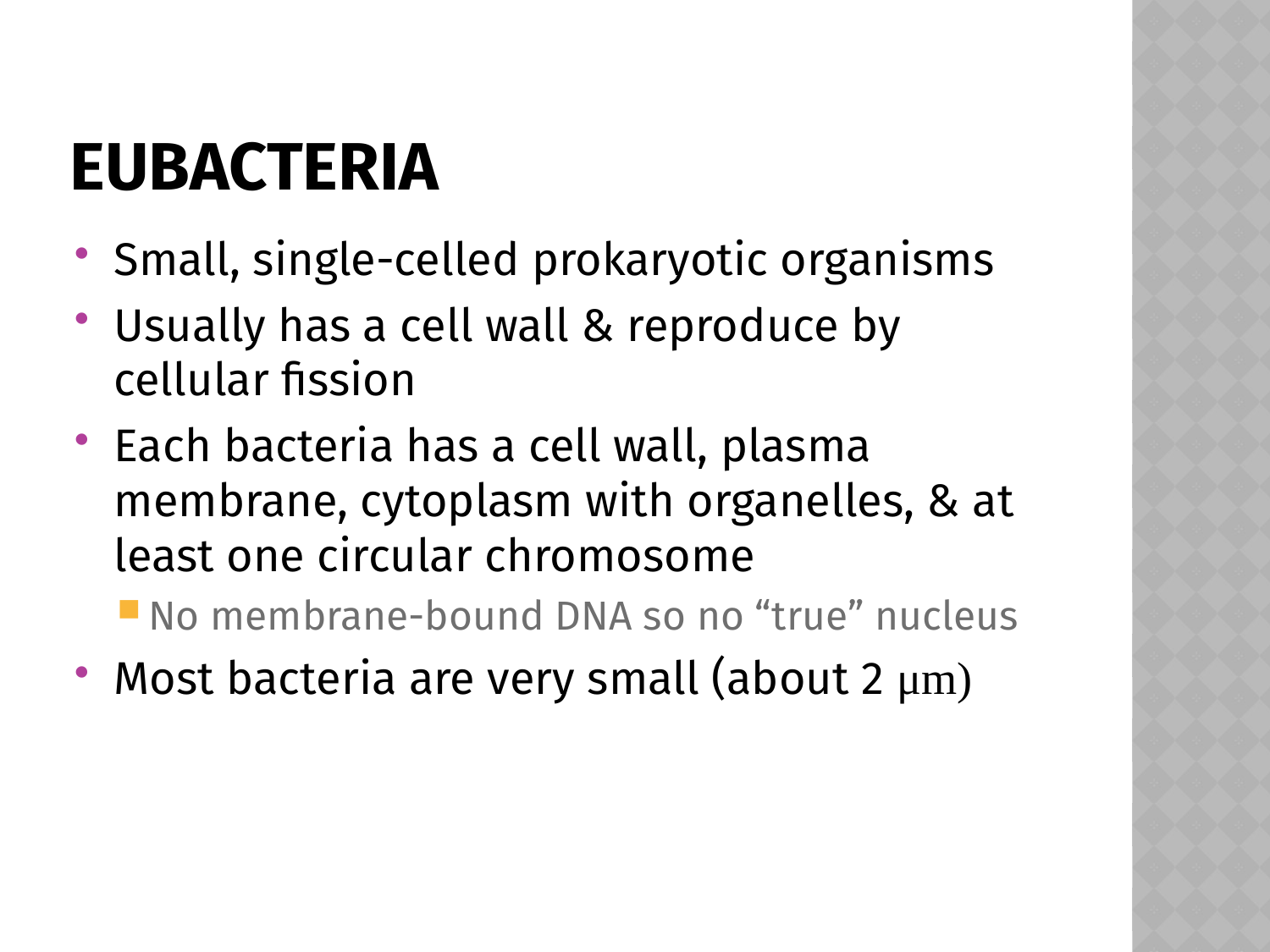

# euBacteria
Small, single-celled prokaryotic organisms
Usually has a cell wall & reproduce by cellular fission
Each bacteria has a cell wall, plasma membrane, cytoplasm with organelles, & at least one circular chromosome
No membrane-bound DNA so no “true” nucleus
Most bacteria are very small (about 2 μm)